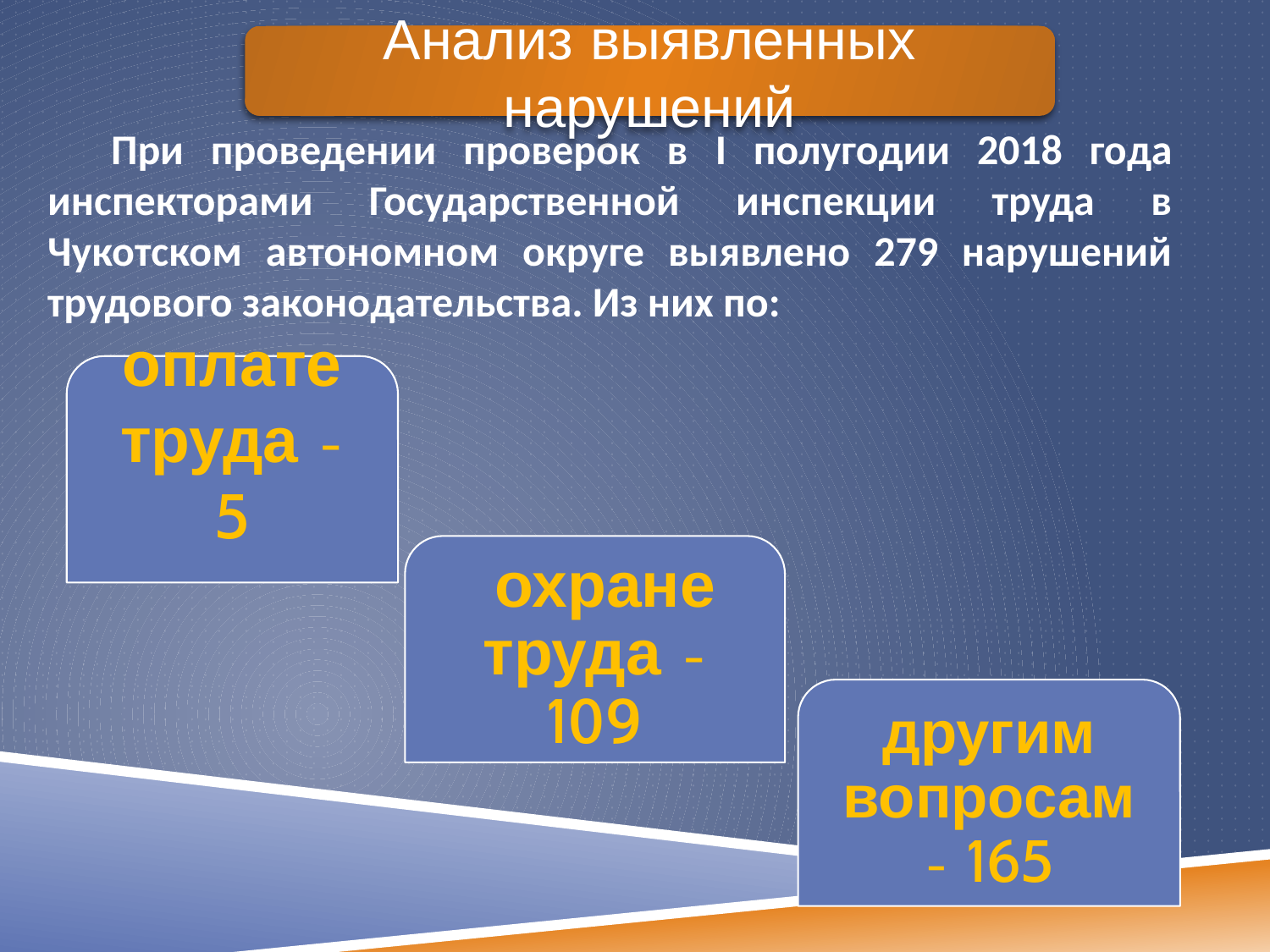

Анализ выявленных нарушений
При проведении проверок в I полугодии 2018 года инспекторами Государственной инспекции труда в Чукотском автономном округе выявлено 279 нарушений трудового законодательства. Из них по:
 охране труда - 109
оплате труда - 5

другим вопросам - 165